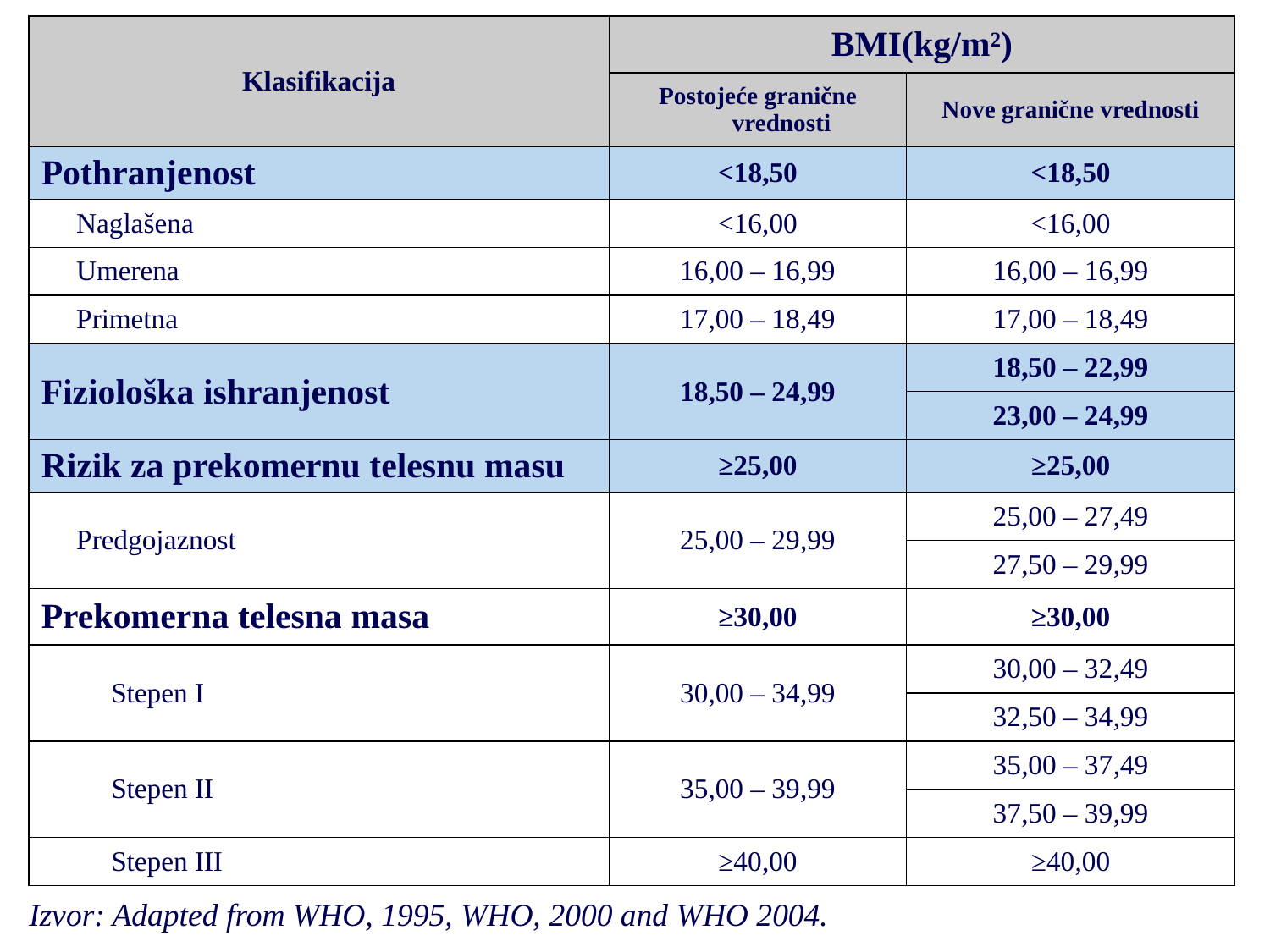

| Klasifikacija | BMI(kg/m²) |  |
| --- | --- | --- |
|  | Postojeće granične vrednosti | Nove granične vrednosti |
| Pothranjenost | <18,50 | <18,50 |
| Naglašena | <16,00 | <16,00 |
| Umerena | 16,00 – 16,99 | 16,00 – 16,99 |
| Primetna | 17,00 – 18,49 | 17,00 – 18,49 |
| Fiziološka ishranjenost | 18,50 – 24,99 | 18,50 – 22,99 |
|  |  | 23,00 – 24,99 |
| Rizik za prekomernu telesnu masu | ≥25,00 | ≥25,00 |
| Predgojaznost | 25,00 – 29,99 | 25,00 – 27,49 |
|  |  | 27,50 – 29,99 |
| Prekomerna telesna masa | ≥30,00 | ≥30,00 |
| Stepen I | 30,00 – 34,99 | 30,00 – 32,49 |
|  |  | 32,50 – 34,99 |
| Stepen II | 35,00 – 39,99 | 35,00 – 37,49 |
|  |  | 37,50 – 39,99 |
| Stepen III | ≥40,00 | ≥40,00 |
Izvor: Adapted from WHO, 1995, WHO, 2000 and WHO 2004.